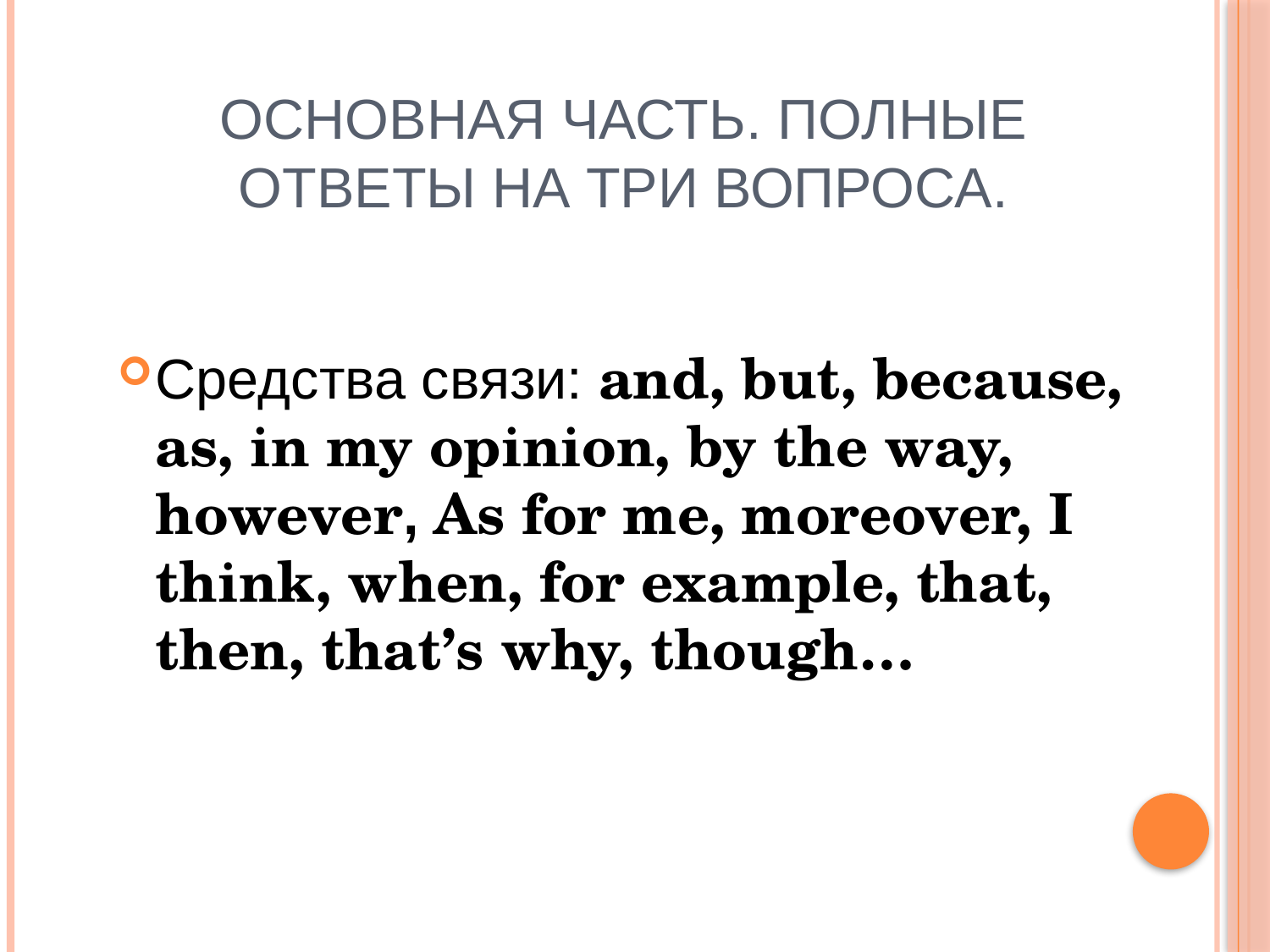

# Основная часть. Полные ответы на три вопроса.
Средства связи: and, but, because, as, in my opinion, by the way, however, As for me, moreover, I think, when, for example, that, then, that’s why, though…